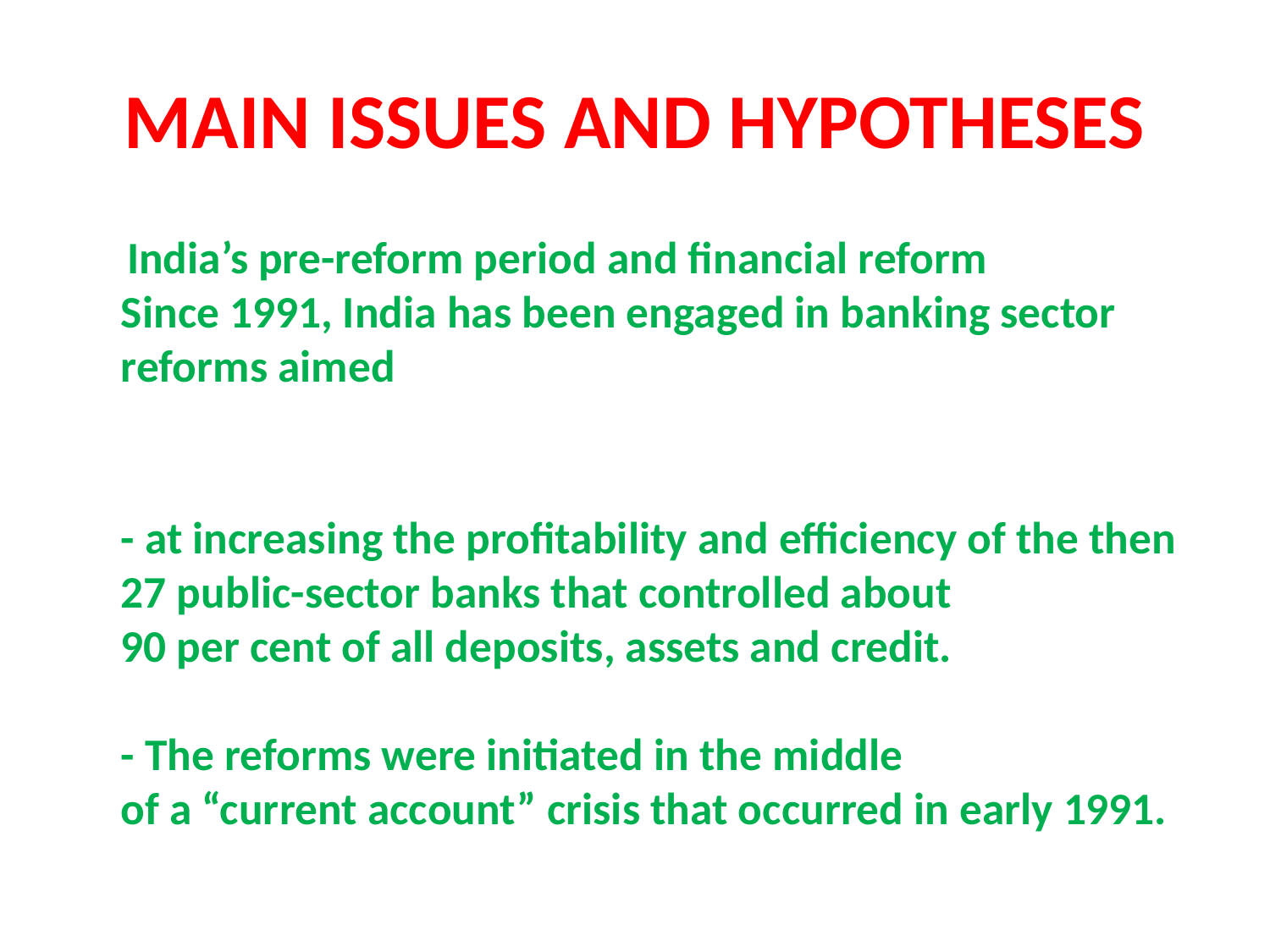

# MAIN ISSUES AND HYPOTHESES
     India’s pre-reform period and financial reform
Since 1991, India has been engaged in banking sector reforms aimed
- at increasing the profitability and efficiency of the then 27 public-sector banks that controlled about
90 per cent of all deposits, assets and credit.
- The reforms were initiated in the middle
of a “current account” crisis that occurred in early 1991.